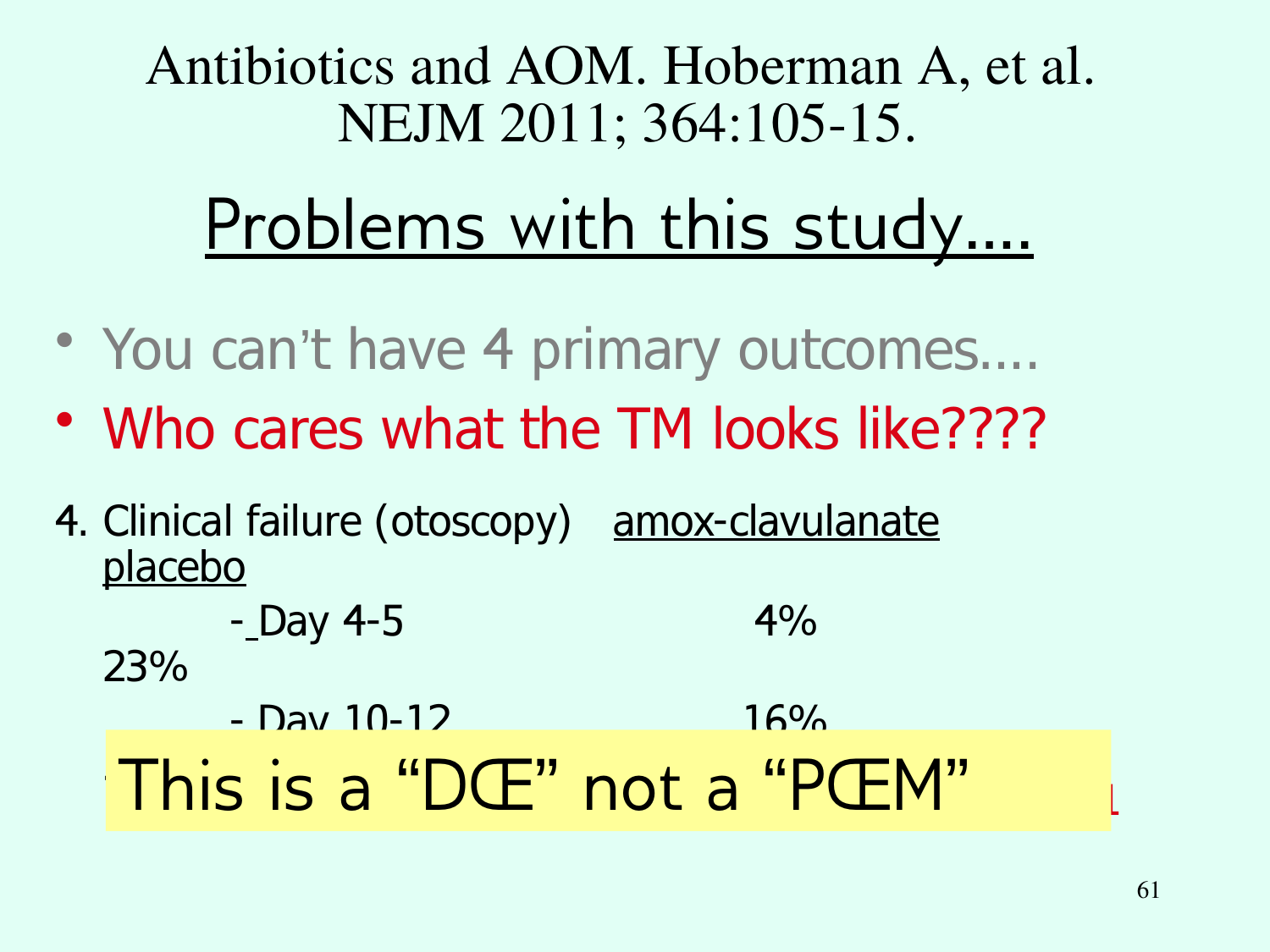

Antibiotics and AOM. Hoberman A, et al.
NEJM 2011; 364:105-15.
Problems with this study….
You can’t have 4 primary outcomes….
Who cares what the TM looks like????

4. Clinical failure (otoscopy)   amox-clavulanate		placebo
		- Day 4-5		           4%			   23%
		- Day 10-12		          16%			   51%
				                      P = < 0.001
This is a “DOE” not a “POEM”
61